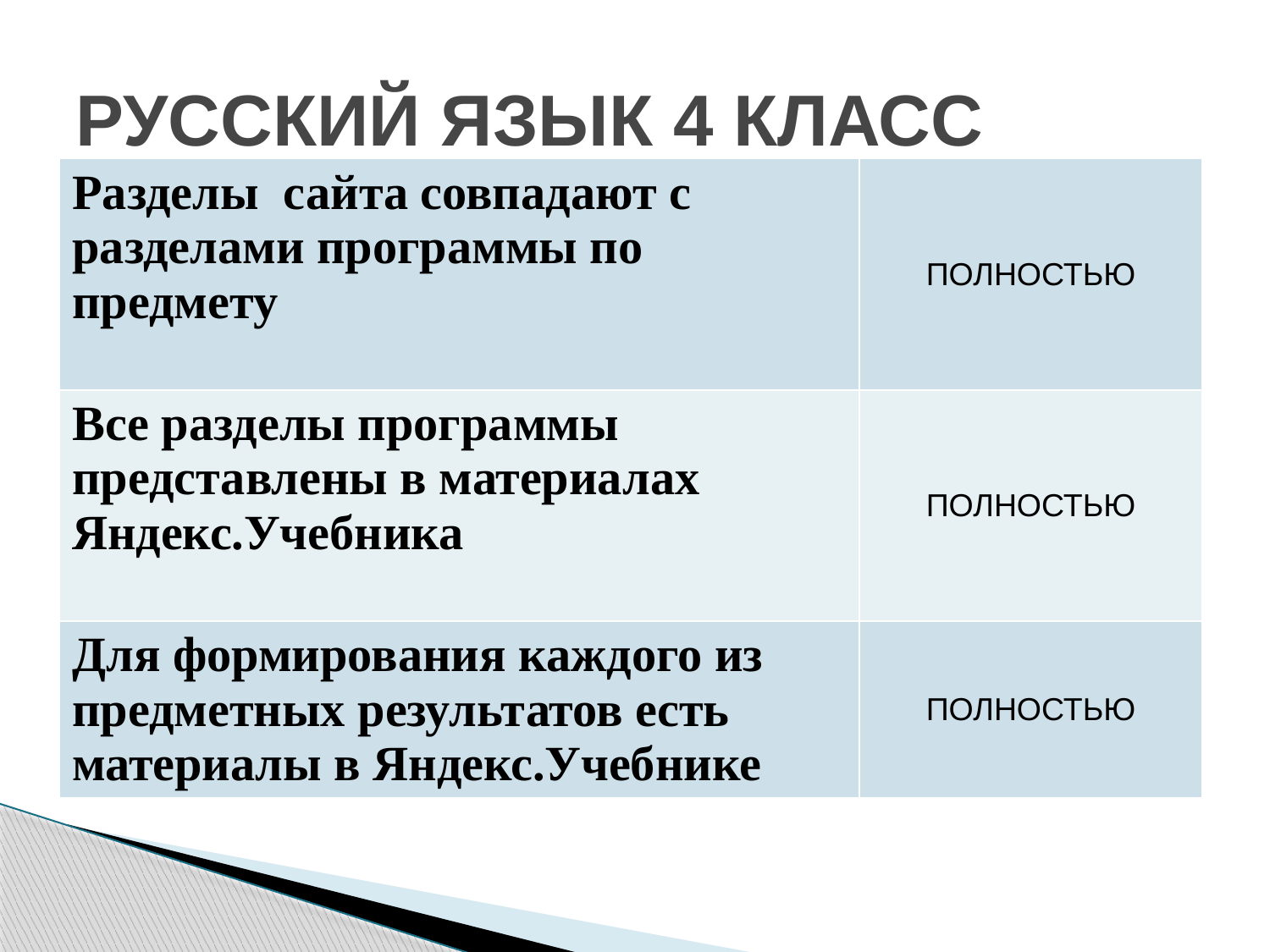

# РУССКИЙ ЯЗЫК 4 КЛАСС
| Разделы сайта совпадают с разделами программы по предмету | ПОЛНОСТЬЮ |
| --- | --- |
| Все разделы программы представлены в материалах Яндекс.Учебника | ПОЛНОСТЬЮ |
| Для формирования каждого из предметных результатов есть материалы в Яндекс.Учебнике | ПОЛНОСТЬЮ |